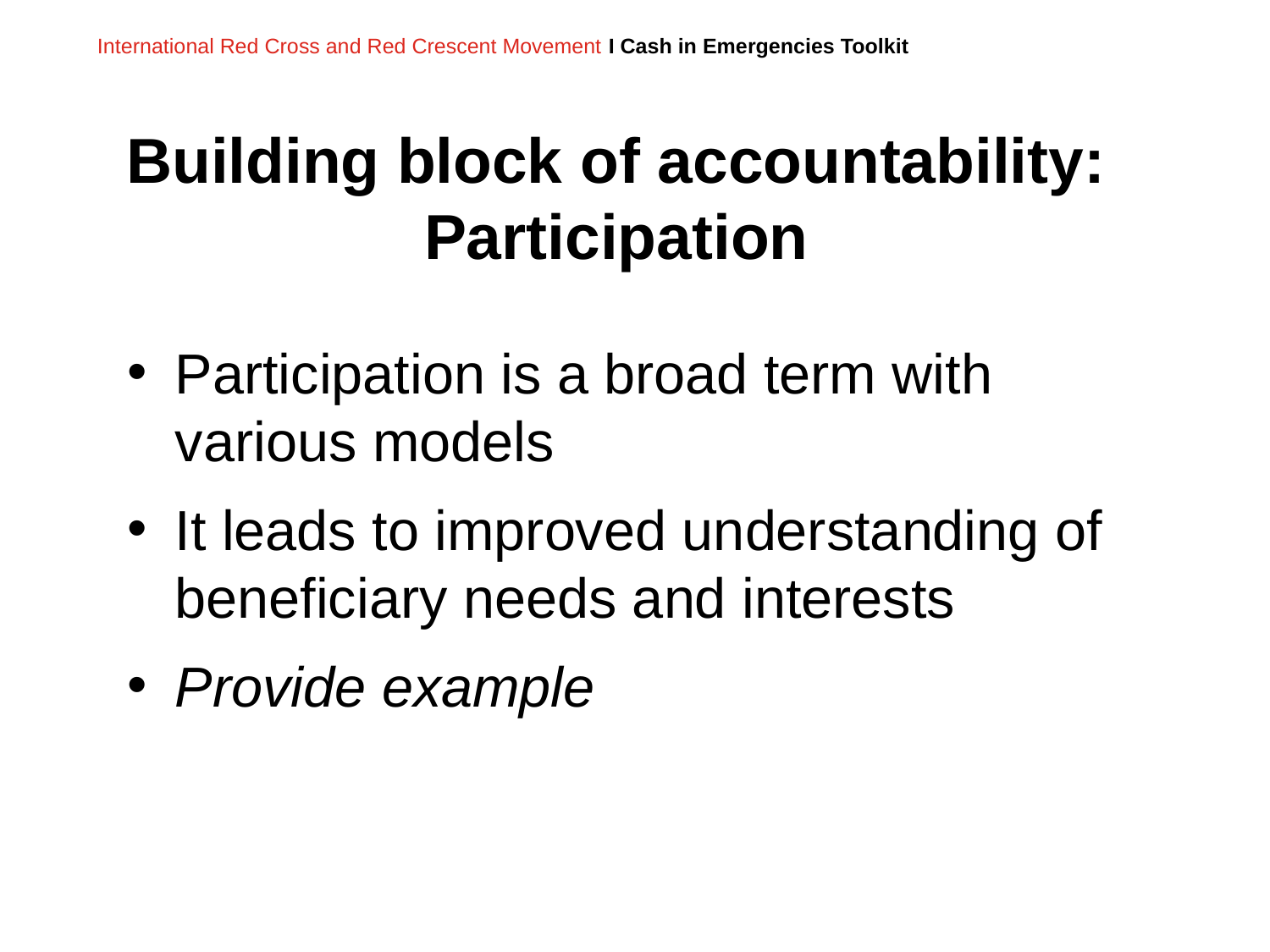

# Building block of accountability: Participation
Participation is a broad term with various models
It leads to improved understanding of beneficiary needs and interests
Provide example